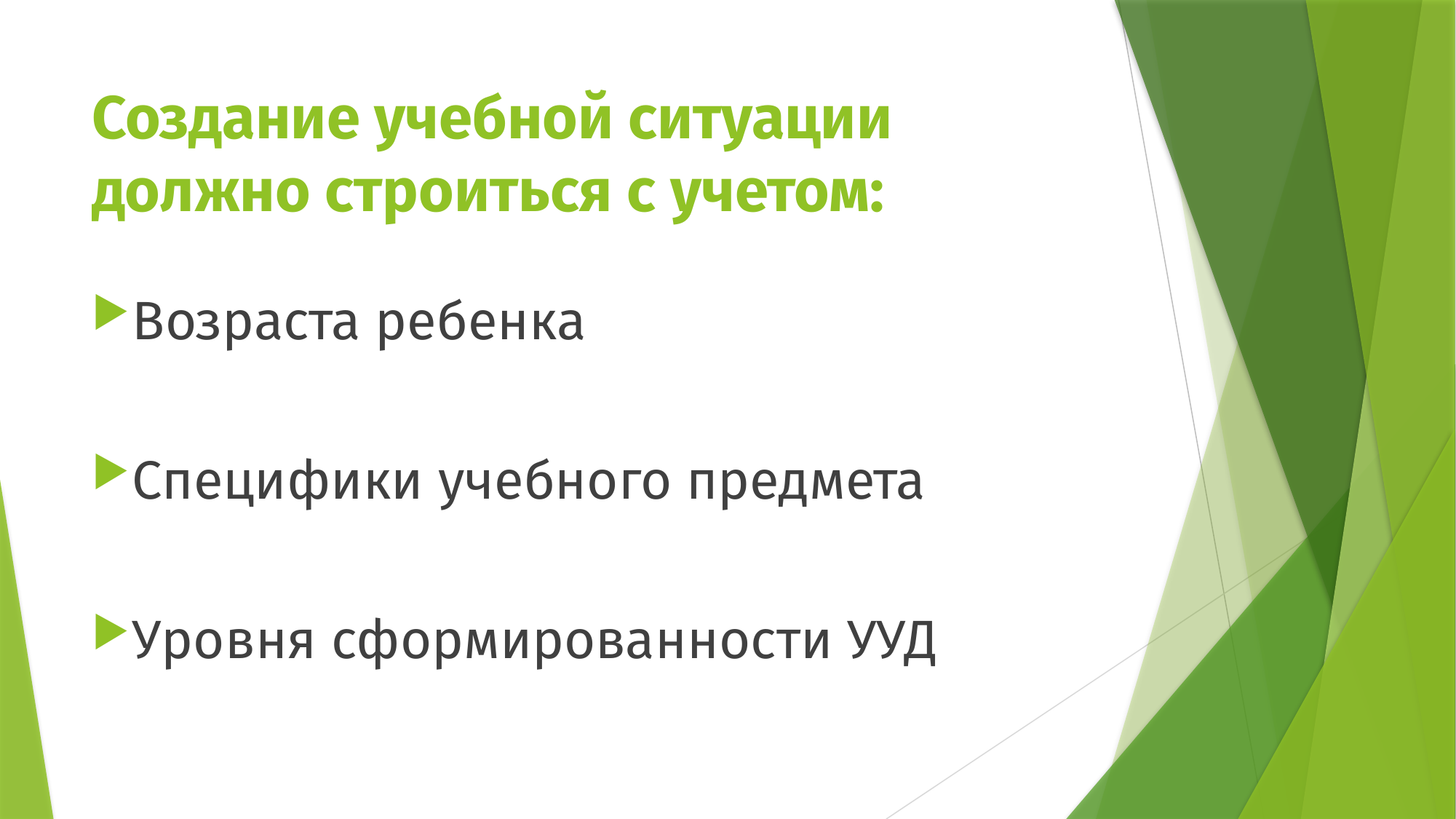

# Создание учебной ситуации должно строиться с учетом:
Возраста ребенка

Специфики учебного предмета

Уровня сформированности УУД